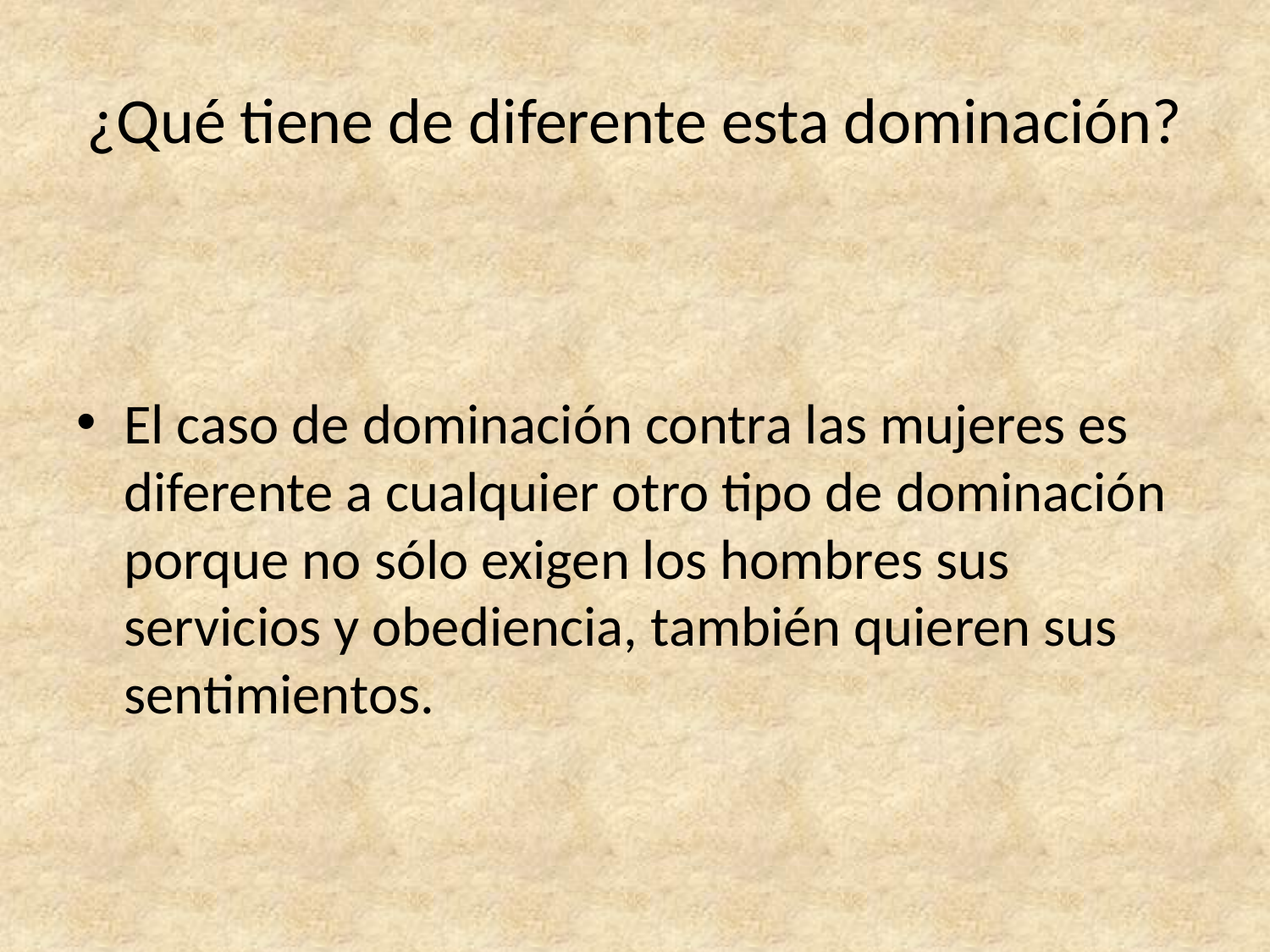

# ¿Qué tiene de diferente esta dominación?
El caso de dominación contra las mujeres es diferente a cualquier otro tipo de dominación porque no sólo exigen los hombres sus servicios y obediencia, también quieren sus sentimientos.